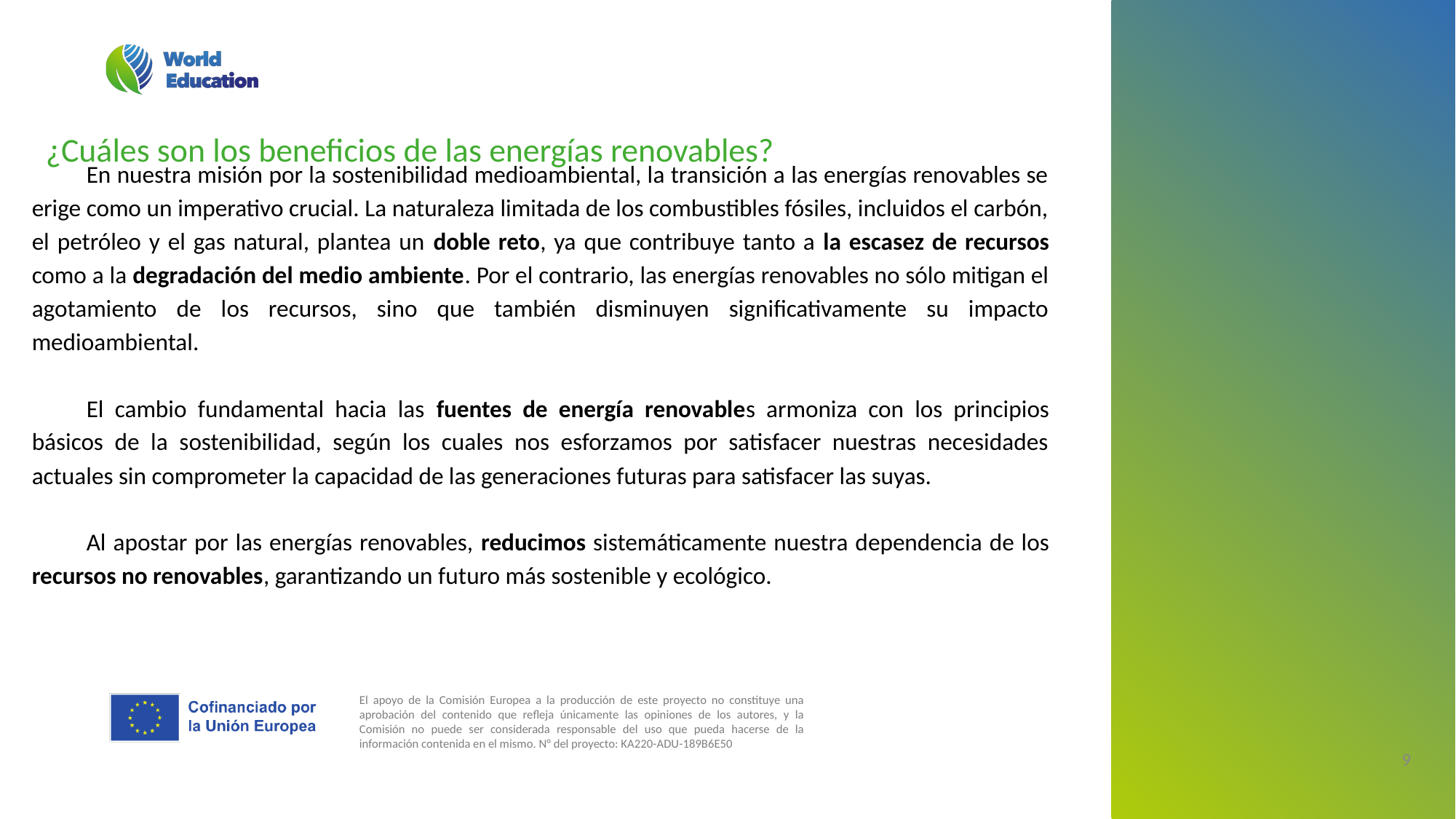

¿Cuáles son los beneficios de las energías renovables?

En nuestra misión por la sostenibilidad medioambiental, la transición a las energías renovables se erige como un imperativo crucial. La naturaleza limitada de los combustibles fósiles, incluidos el carbón, el petróleo y el gas natural, plantea un doble reto, ya que contribuye tanto a la escasez de recursos como a la degradación del medio ambiente. Por el contrario, las energías renovables no sólo mitigan el agotamiento de los recursos, sino que también disminuyen significativamente su impacto medioambiental.

El cambio fundamental hacia las fuentes de energía renovables armoniza con los principios básicos de la sostenibilidad, según los cuales nos esforzamos por satisfacer nuestras necesidades actuales sin comprometer la capacidad de las generaciones futuras para satisfacer las suyas.

Al apostar por las energías renovables, reducimos sistemáticamente nuestra dependencia de los recursos no renovables, garantizando un futuro más sostenible y ecológico.

9